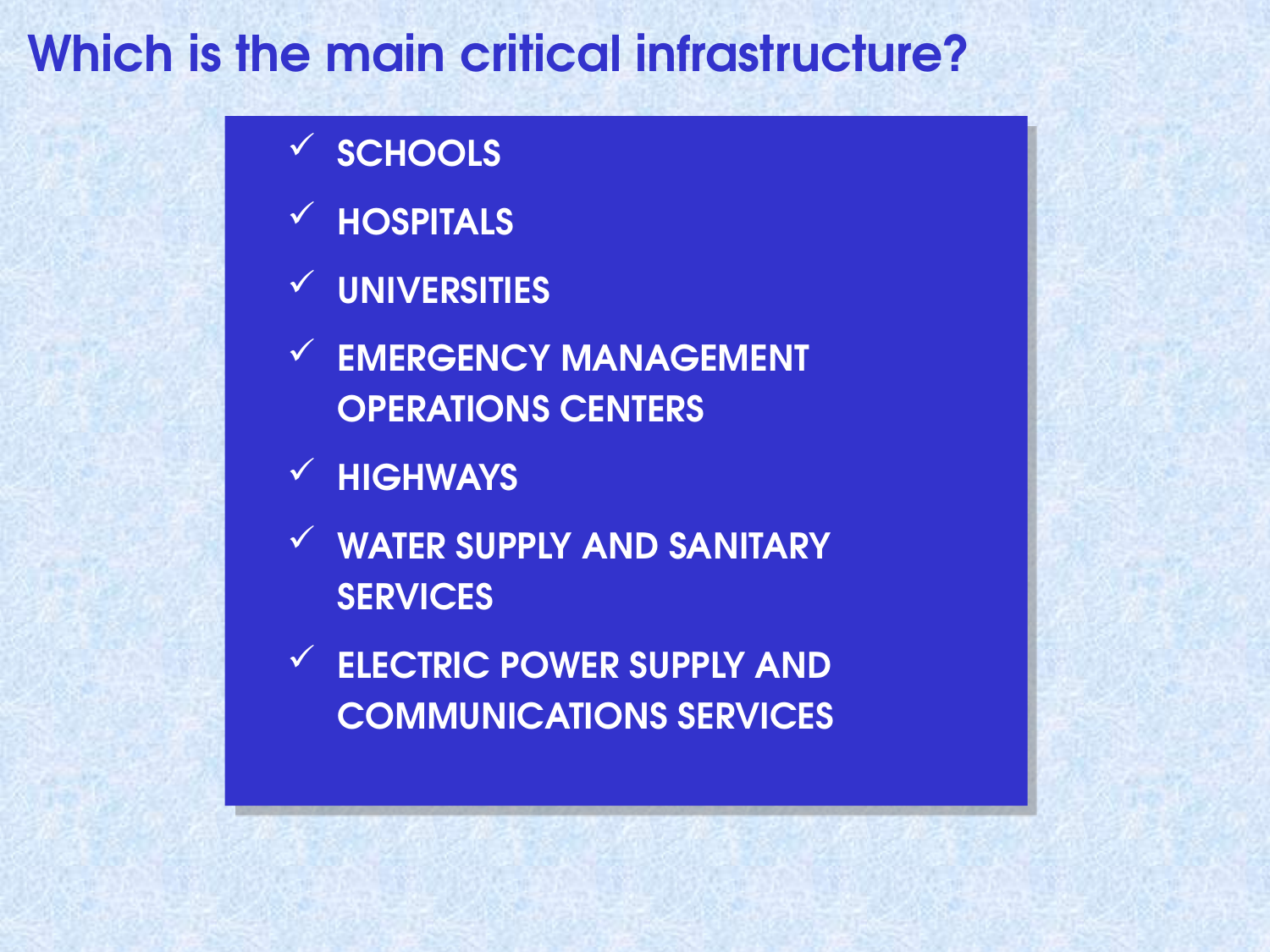

Which is the main critical infrastructure?
SCHOOLS
HOSPITALS
UNIVERSITIES
EMERGENCY MANAGEMENT OPERATIONS CENTERS
HIGHWAYS
WATER SUPPLY AND SANITARY SERVICES
ELECTRIC POWER SUPPLY AND COMMUNICATIONS SERVICES